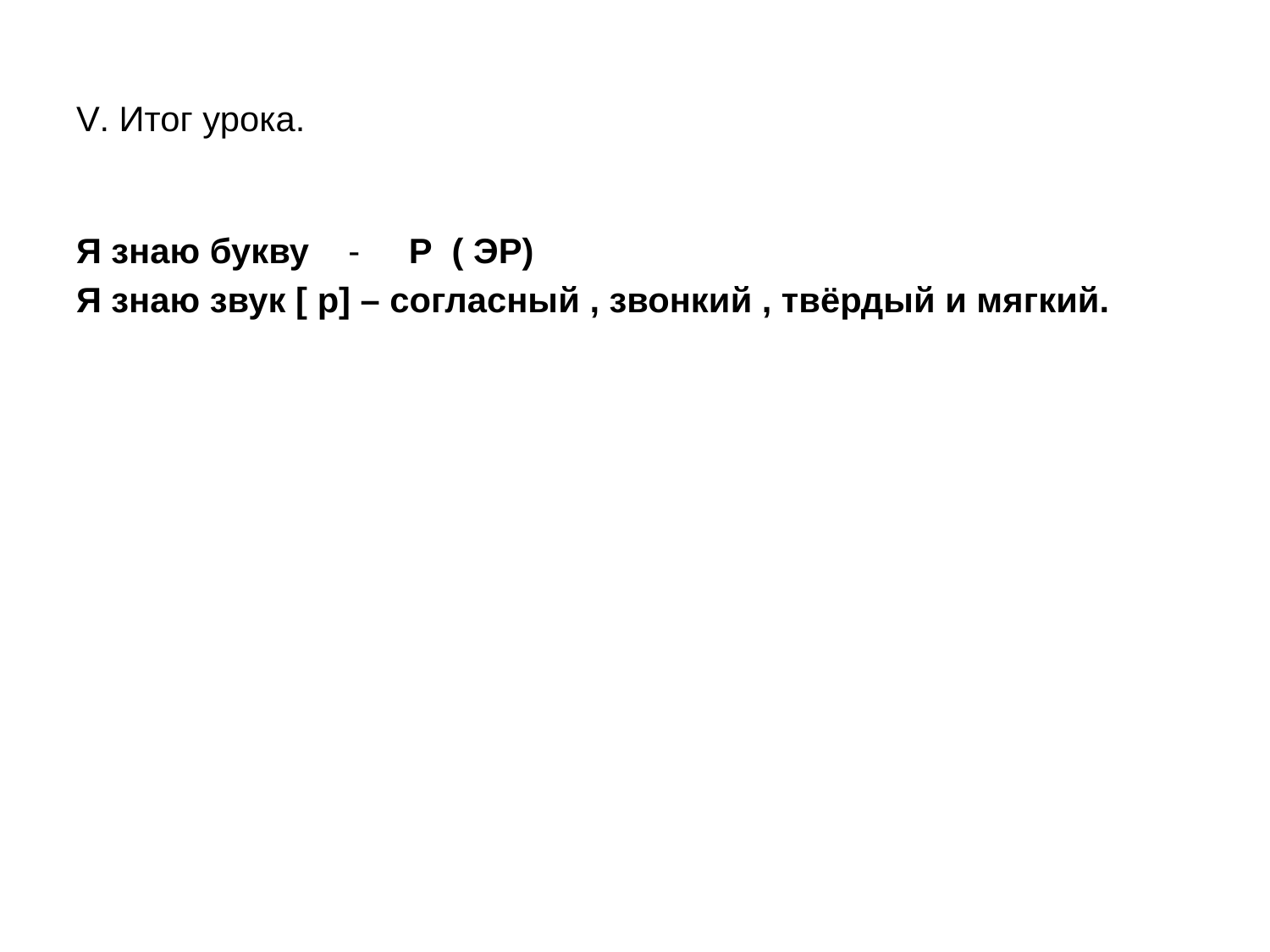

# V. Итог урока.
Я знаю букву    -     Р  ( ЭР)
Я знаю звук [ р] – согласный , звонкий , твёрдый и мягкий.